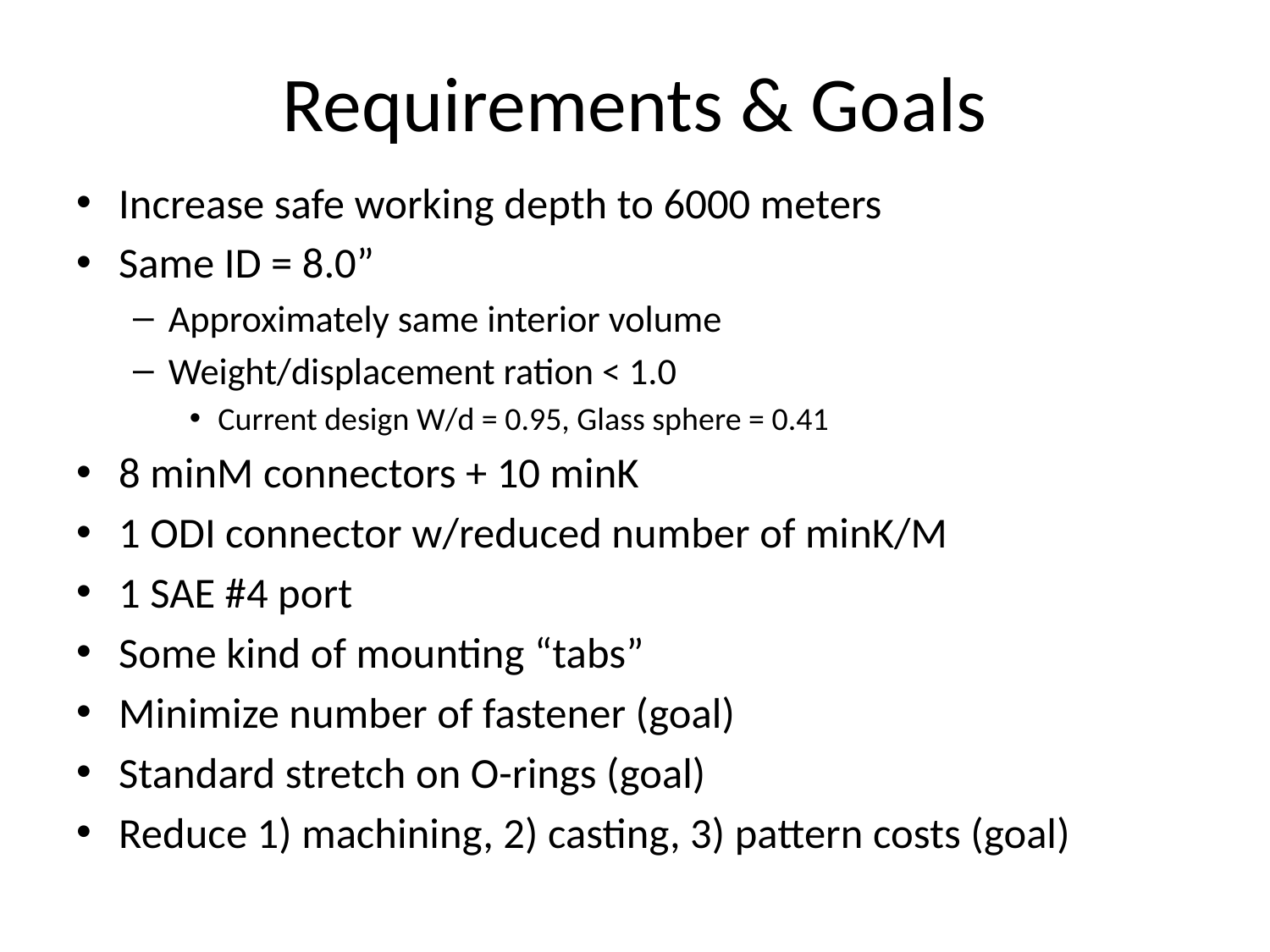

# Requirements & Goals
Increase safe working depth to 6000 meters
Same ID = 8.0”
Approximately same interior volume
Weight/displacement ration < 1.0
Current design W/d = 0.95, Glass sphere = 0.41
8 minM connectors + 10 minK
1 ODI connector w/reduced number of minK/M
1 SAE #4 port
Some kind of mounting “tabs”
Minimize number of fastener (goal)
Standard stretch on O-rings (goal)
Reduce 1) machining, 2) casting, 3) pattern costs (goal)